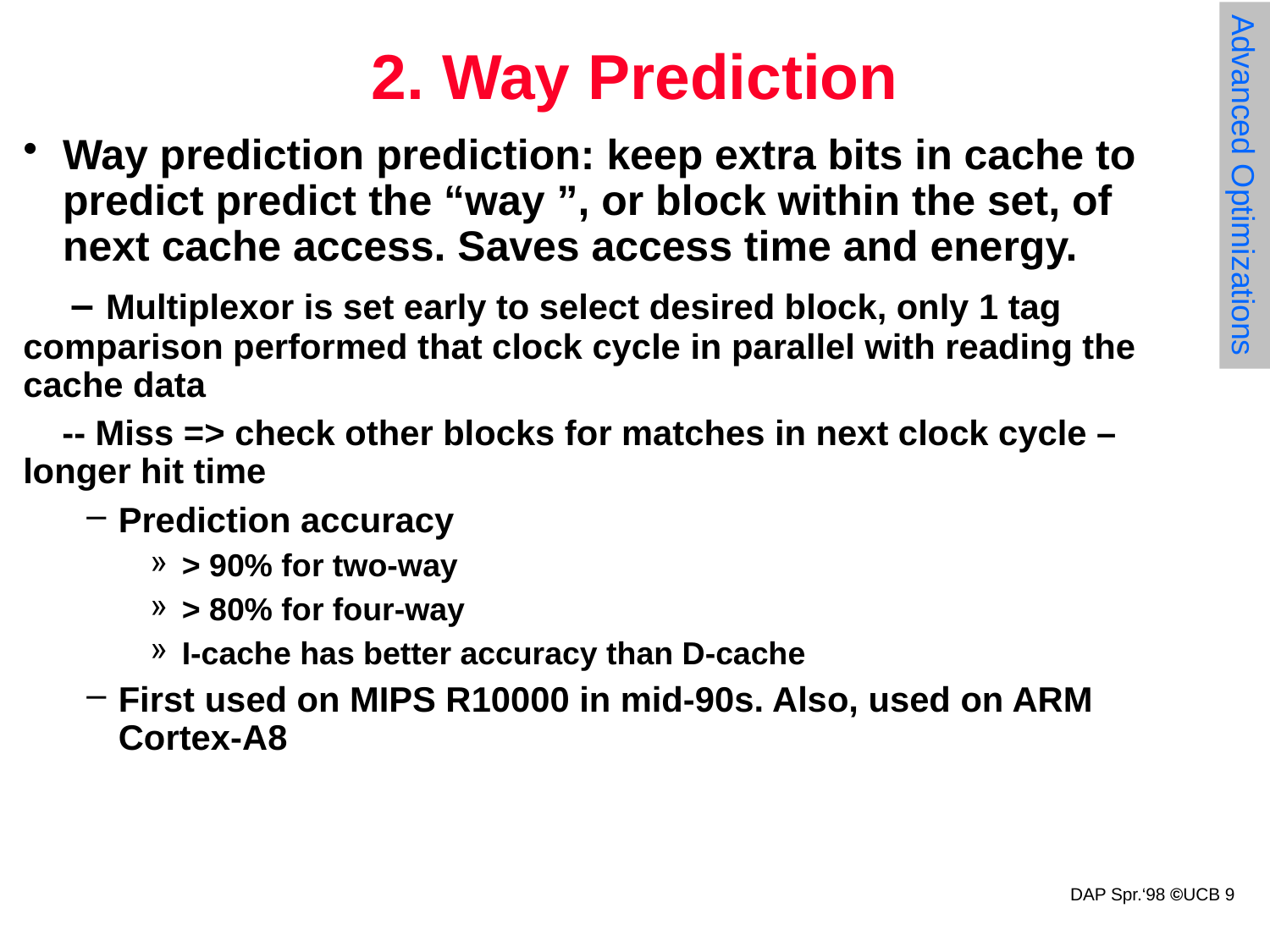

# 2. Way Prediction
Way prediction prediction: keep extra bits in cache to predict predict the “way ”, or block within the set, of next cache access. Saves access time and energy.
    – Multiplexor is set early to select desired block, only 1 tag comparison performed that clock cycle in parallel with reading the cache data
    -- Miss => check other blocks for matches in next clock cycle – longer hit time
Prediction accuracy
> 90% for two-way
> 80% for four-way
I-cache has better accuracy than D-cache
First used on MIPS R10000 in mid-90s. Also, used on ARM Cortex-A8
Advanced Optimizations